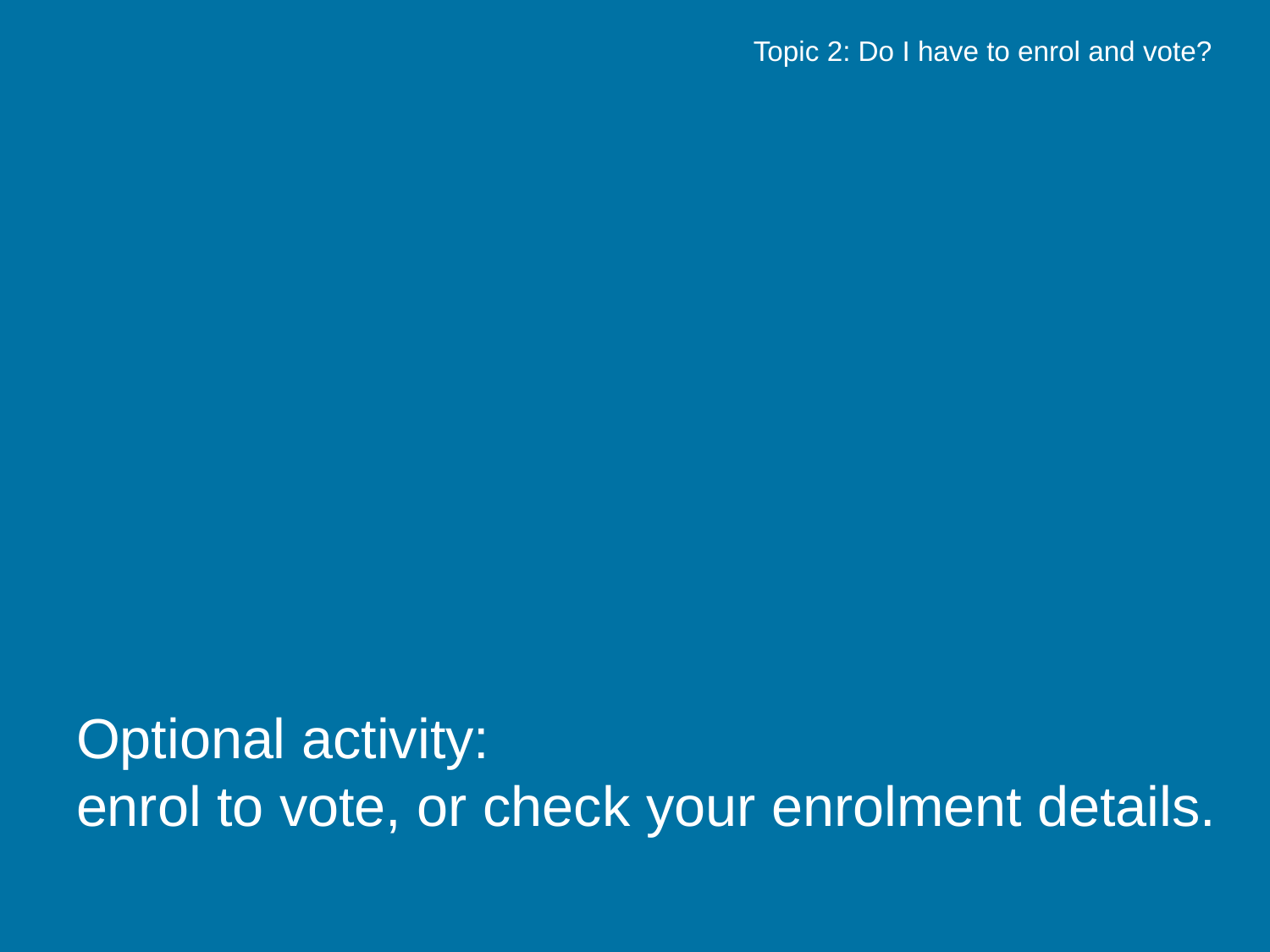

Topic 2: Do I have to enrol and vote?
Optional activity:
enrol to vote, or check your enrolment details.